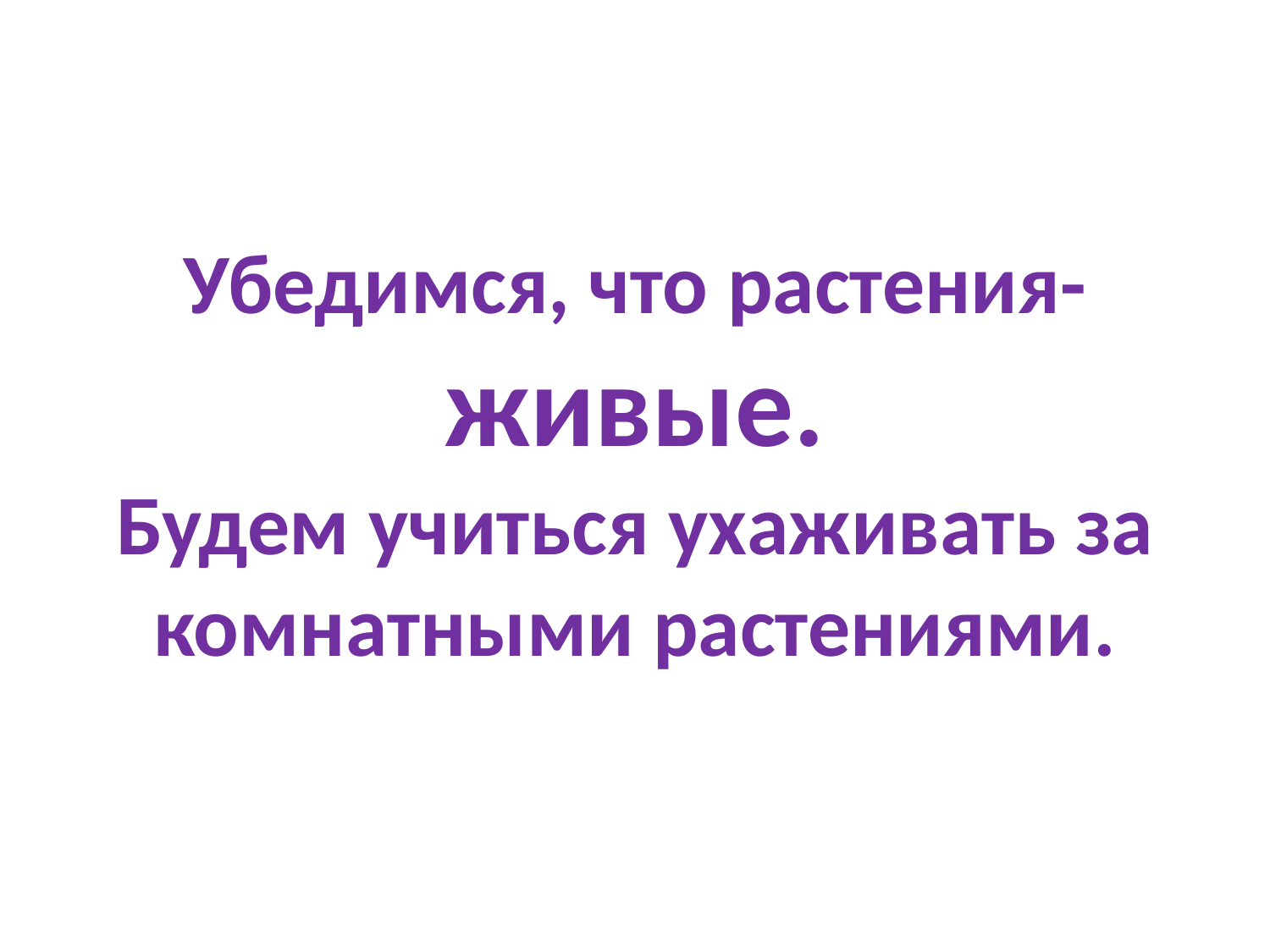

# Убедимся, что растения- живые. Будем учиться ухаживать за комнатными растениями.